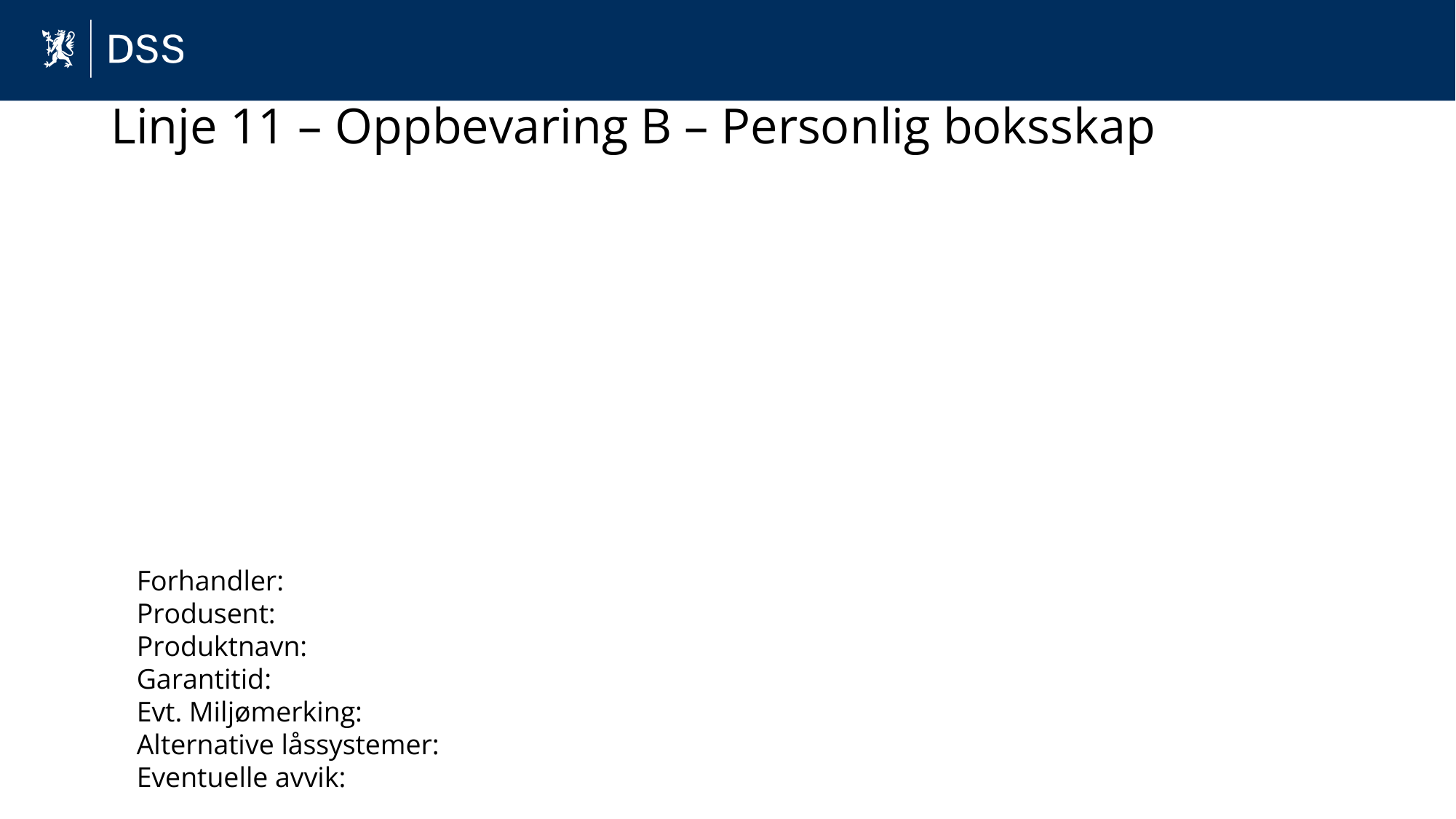

# Linje 11 – Oppbevaring B – Personlig boksskap
Forhandler:
Produsent:
Produktnavn:
Garantitid:
Evt. Miljømerking:
Alternative låssystemer:
Eventuelle avvik: